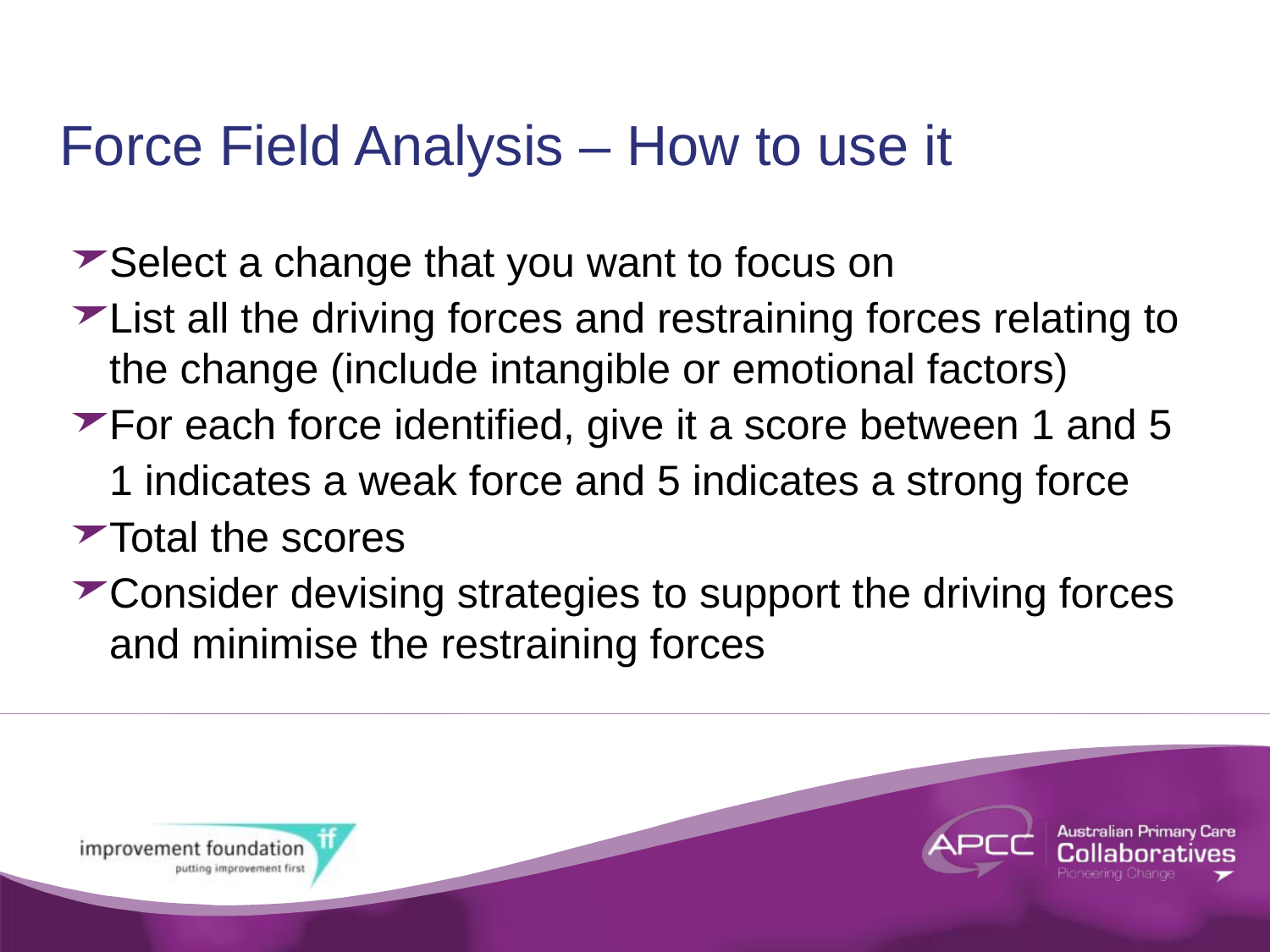

Force Field Analysis – How to use it
Select a change that you want to focus on
List all the driving forces and restraining forces relating to the change (include intangible or emotional factors)
For each force identified, give it a score between 1 and 5
	1 indicates a weak force and 5 indicates a strong force
Total the scores
Consider devising strategies to support the driving forces and minimise the restraining forces